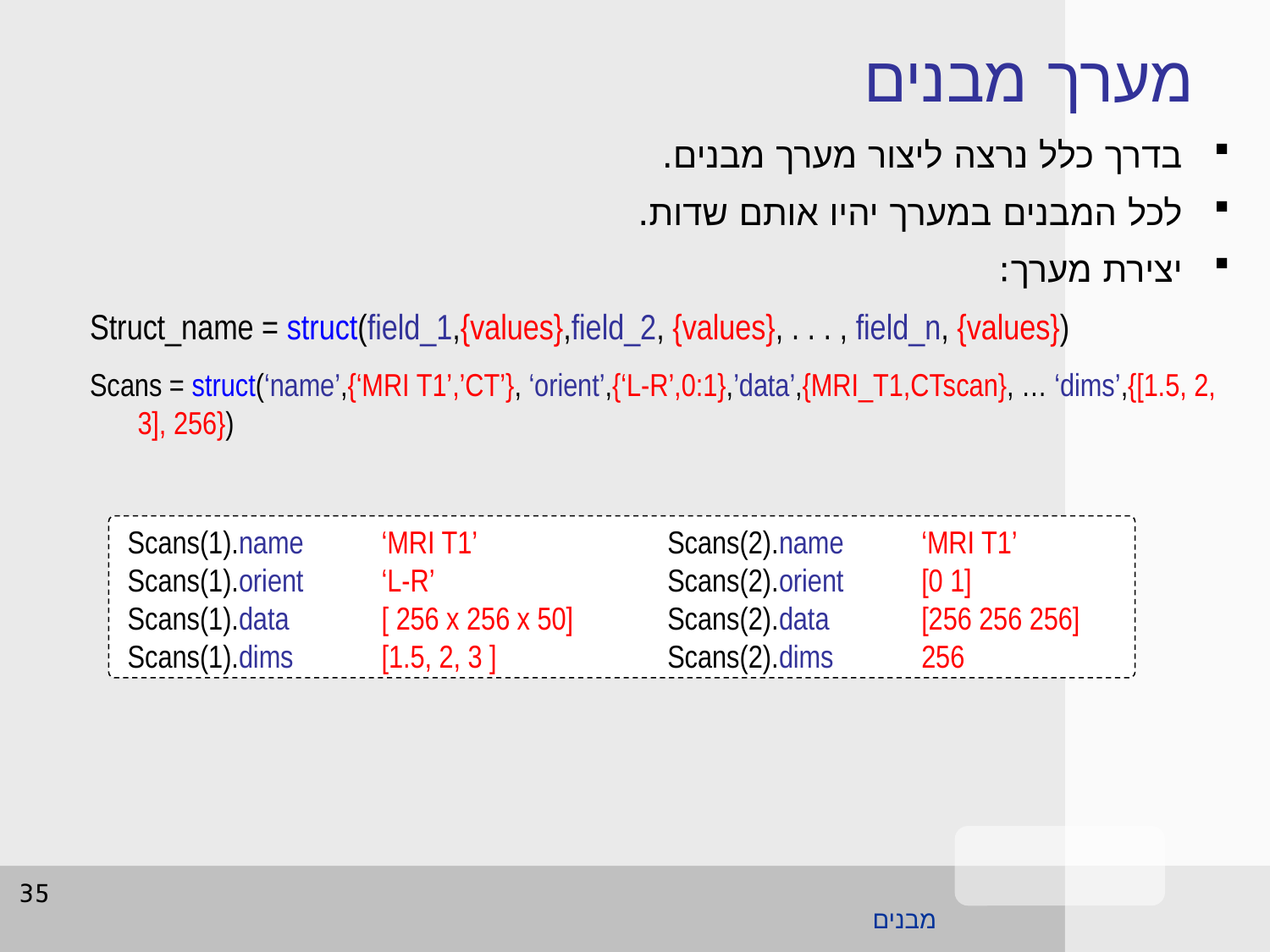

מערך מבנים
בדרך כלל נרצה ליצור מערך מבנים.
לכל המבנים במערך יהיו אותם שדות.
יצירת מערך:
Struct_name = struct(field_1,{values},field_2, {values}, . . . , field_n, {values})

Scans = struct(‘name’,{‘MRI T1’,’CT’}, ‘orient’,{‘L-R’,0:1},’data’,{MRI_T1,CTscan}, … ‘dims’,{[1.5, 2, 3], 256})

Scans(1).name	‘MRI T1’
Scans(1).orient	‘L-R’
Scans(1).data	[ 256 x 256 x 50]
Scans(1).dims	[1.5, 2, 3 ]
Scans(2).name	‘MRI T1’
Scans(2).orient	[0 1]
Scans(2).data	[256 256 256]
Scans(2).dims	256
35
מבנים